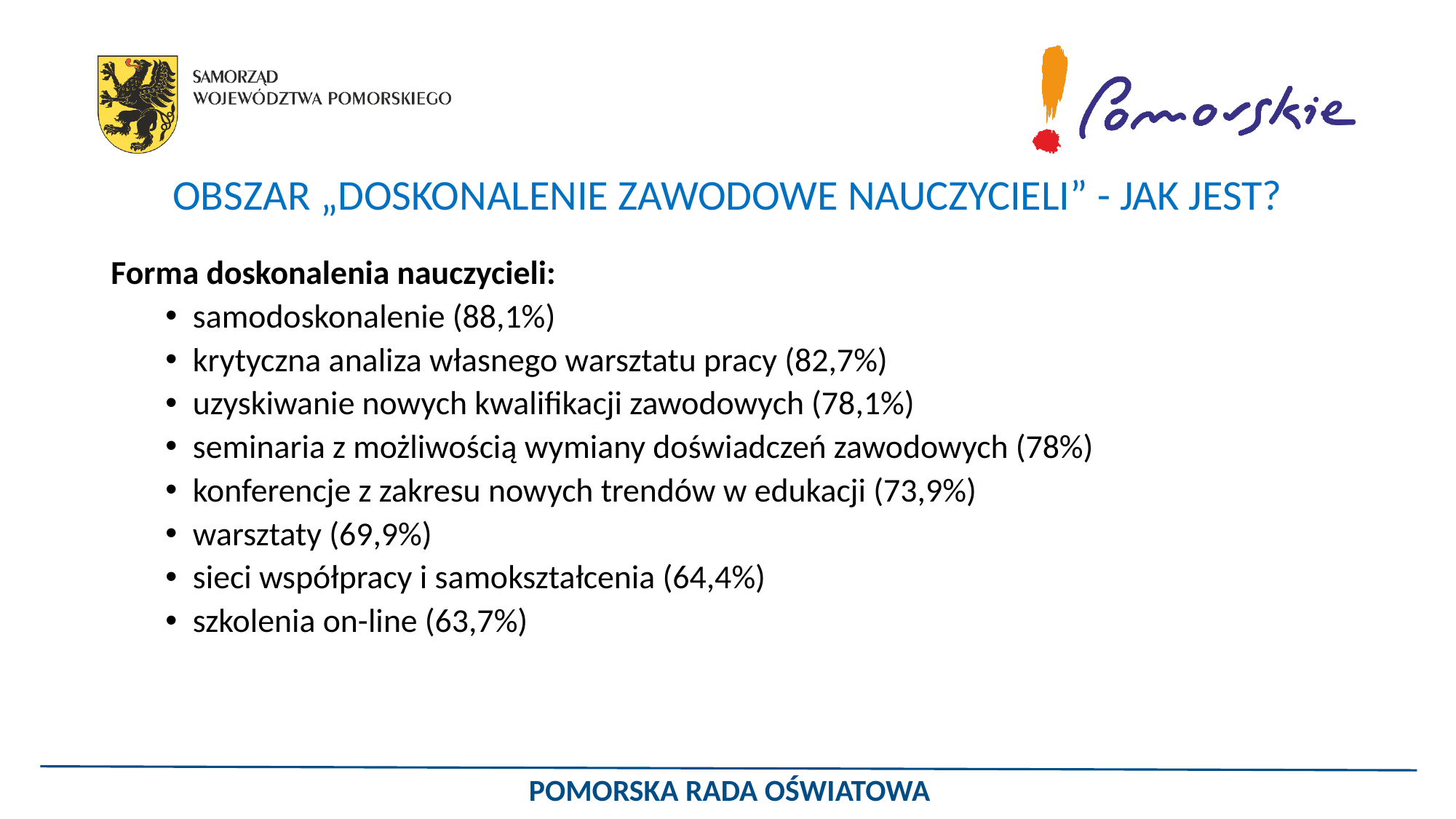

# OBSZAR „DOSKONALENIE ZAWODOWE NAUCZYCIELI” - JAK JEST?
Forma doskonalenia nauczycieli:
samodoskonalenie (88,1%)
krytyczna analiza własnego warsztatu pracy (82,7%)
uzyskiwanie nowych kwalifikacji zawodowych (78,1%)
seminaria z możliwością wymiany doświadczeń zawodowych (78%)
konferencje z zakresu nowych trendów w edukacji (73,9%)
warsztaty (69,9%)
sieci współpracy i samokształcenia (64,4%)
szkolenia on-line (63,7%)